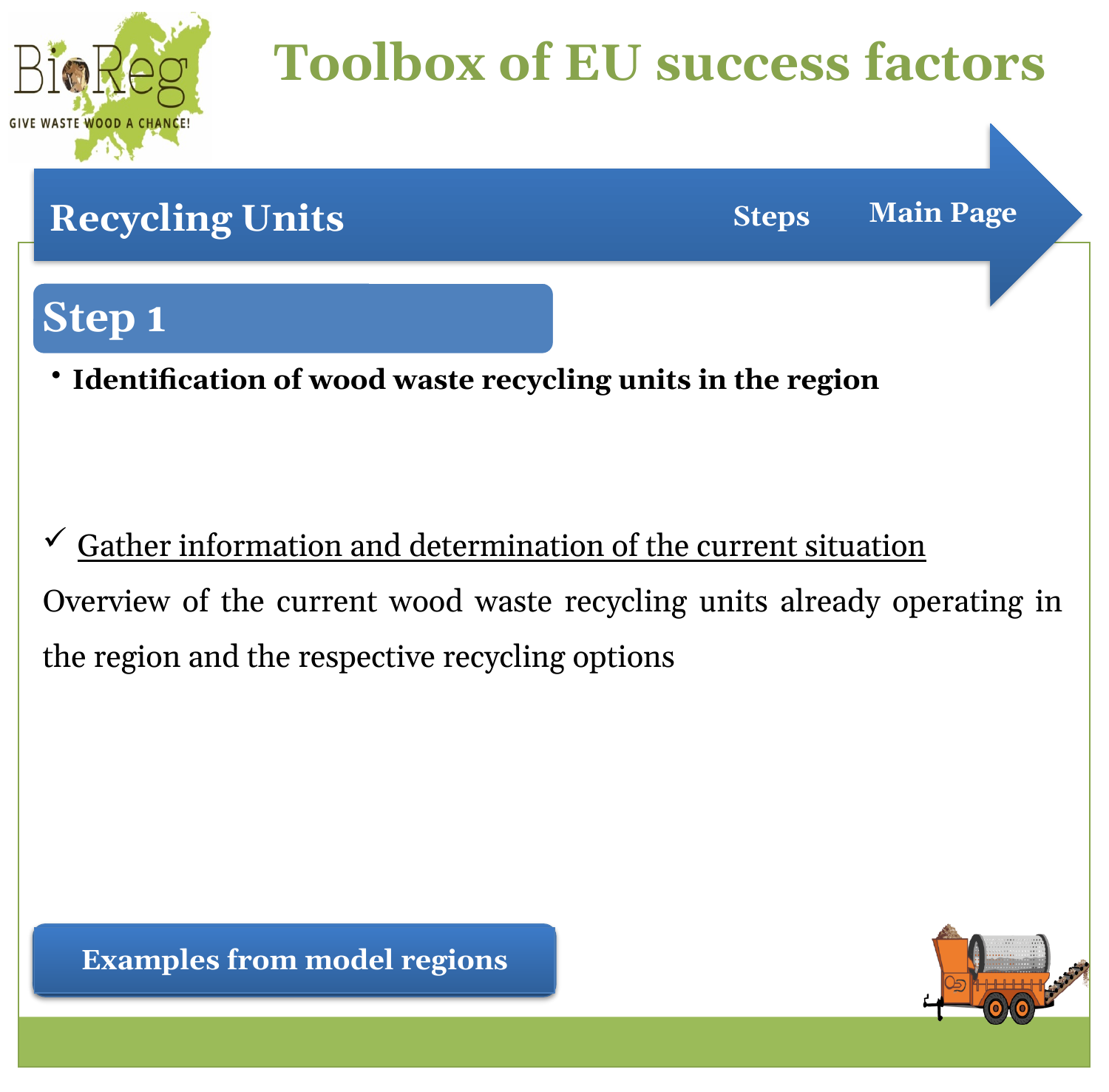

Recycling Units

Main Page

Steps

Step 1

Identification of wood waste recycling units in the region
Gather information and determination of the current situation
Overview of the current wood waste recycling units already operating in the region and the respective recycling options

Examples from model regions